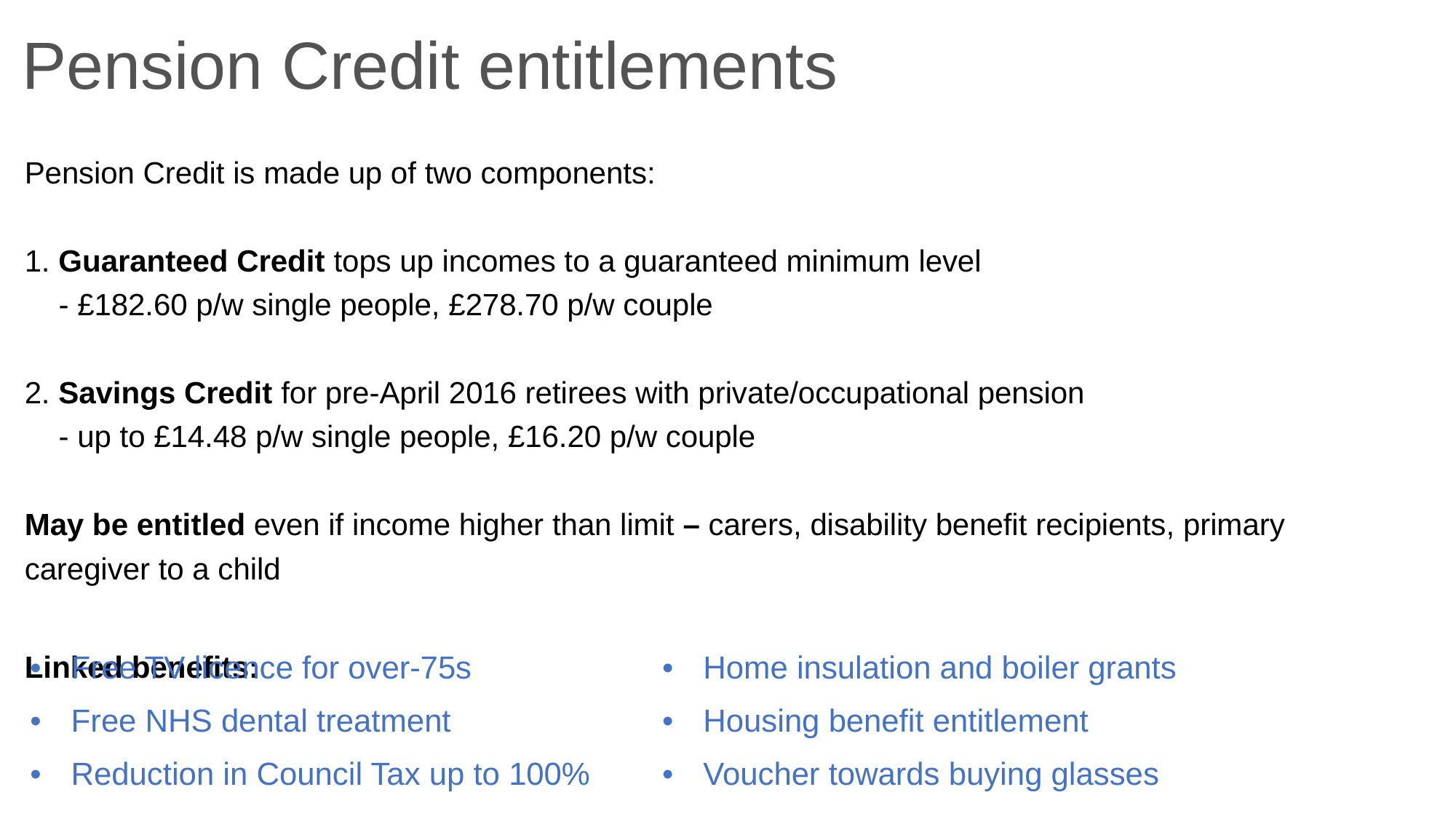

# Pension Credit entitlements
Pension Credit is made up of two components:
1. Guaranteed Credit tops up incomes to a guaranteed minimum level
    - £182.60 p/w single people, £278.70 p/w couple
2. Savings Credit for pre-April 2016 retirees with private/occupational pension
    - up to £14.48 p/w single people, £16.20 p/w couple
May be entitled even if income higher than limit – carers, disability benefit recipients, primary caregiver to a child

Linked benefits:

| Free TV licence for over-75s Free NHS dental treatment Reduction in Council Tax up to 100% | Home insulation and boiler grants Housing benefit entitlement Voucher towards buying glasses |
| --- | --- |